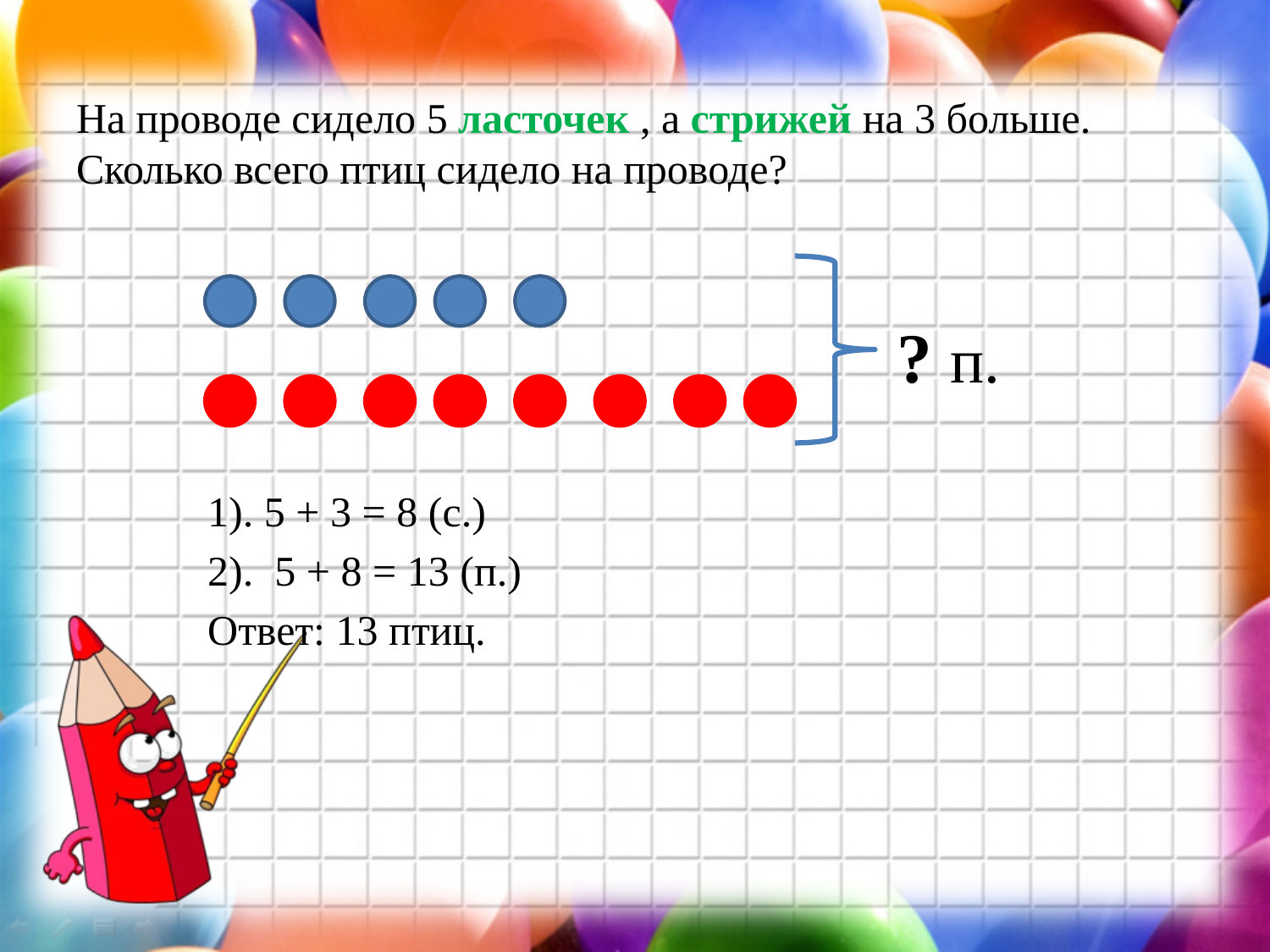

# На проводе сидело 5 ласточек , а стрижей на 3 больше. Сколько всего птиц сидело на проводе?

1). 5 + 3 = 8 (с.)
2).  5 + 8 = 13 (п.)
Ответ: 13 птиц.
? п.